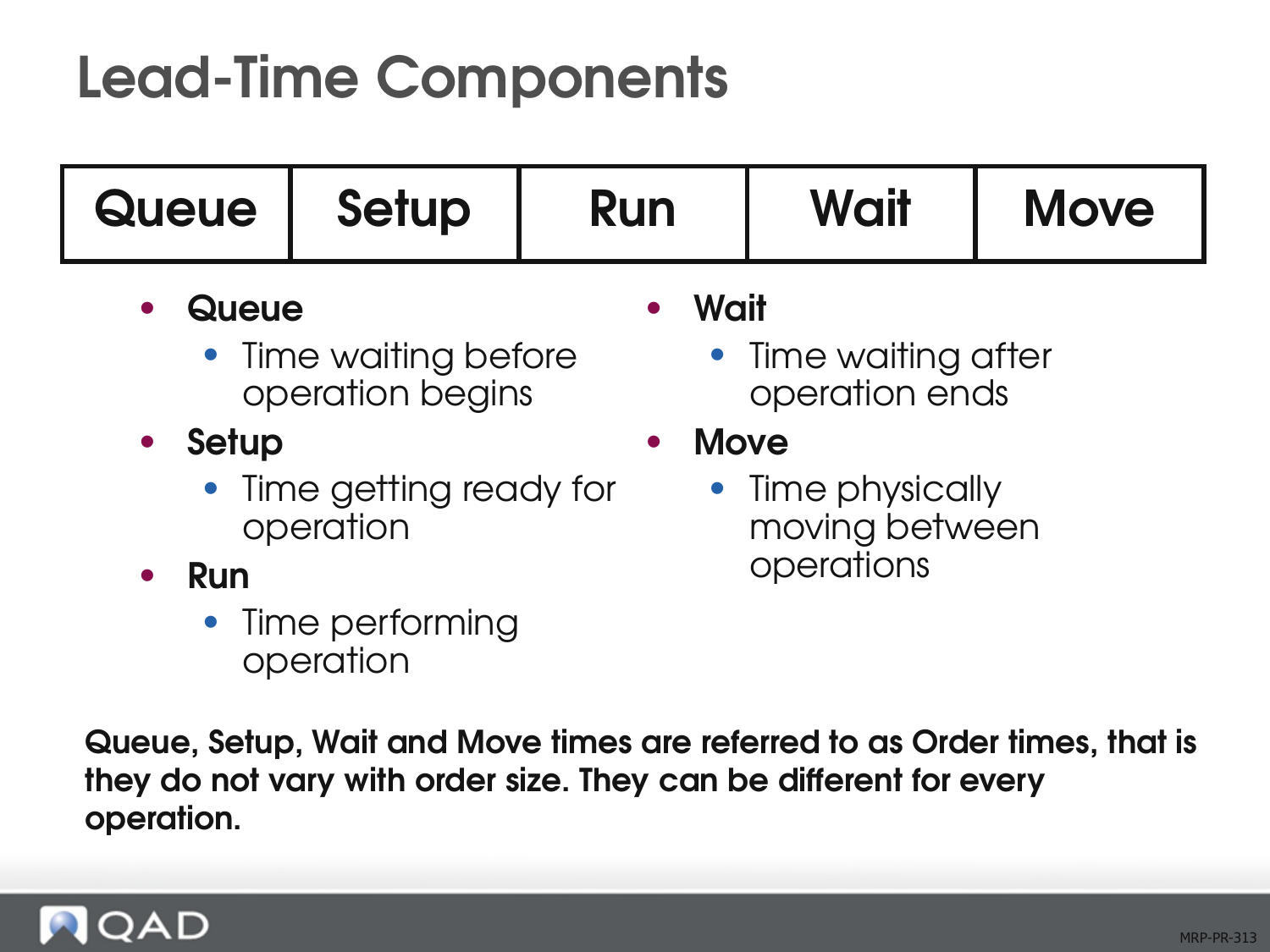

# Lead-Time Components
| Queue | Setup | Run | Wait | Move |
| --- | --- | --- | --- | --- |
Queue
Time waiting before operation begins
Setup
Time getting ready for operation
Run
Time performing operation
Wait
Time waiting after operation ends
Move
Time physically moving between operations
Queue, Setup, Wait and Move times are referred to as Order times, that is they do not vary with order size. They can be different for every operation.
MRP-PR-313